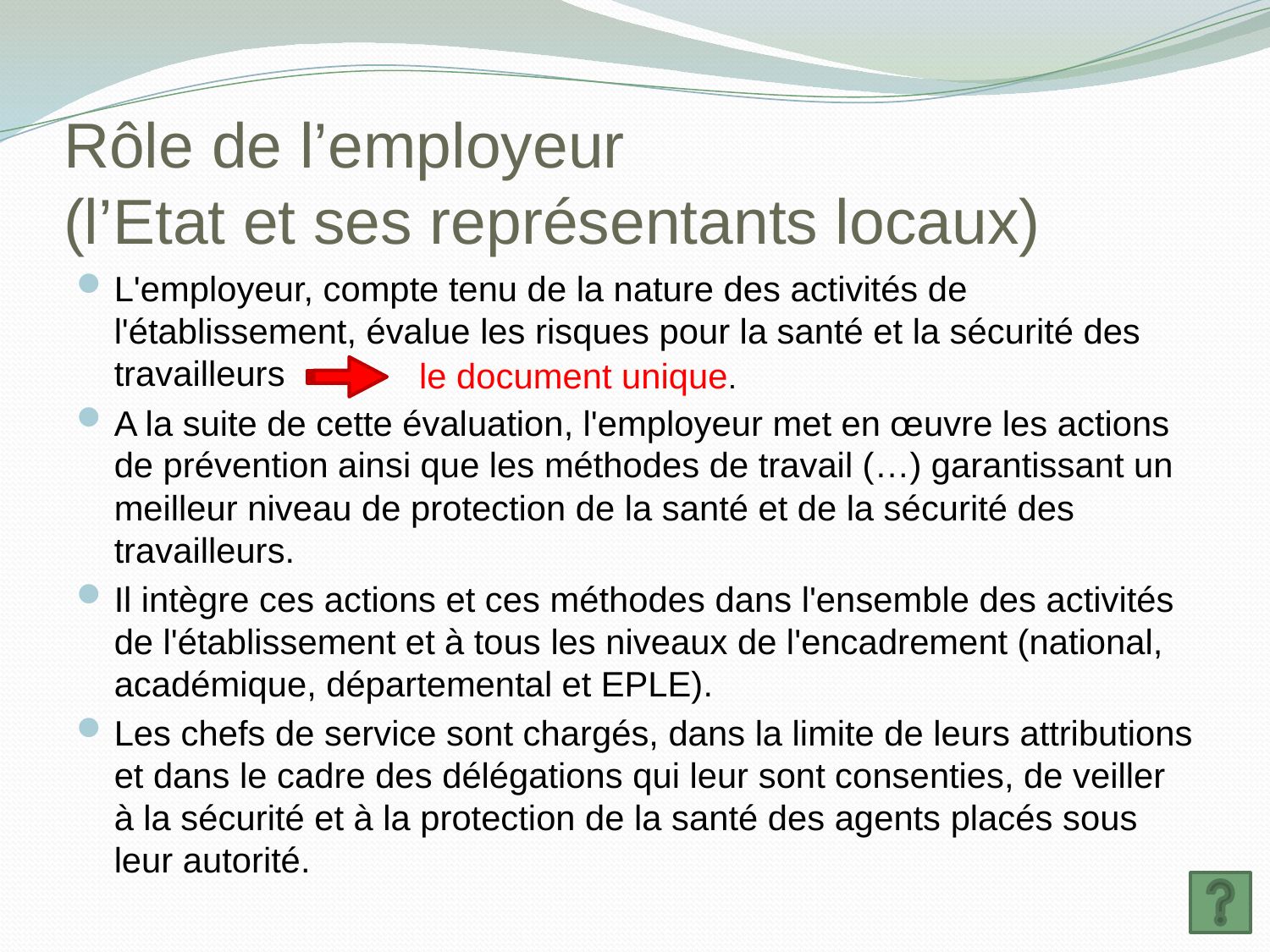

# Rôle de l’employeur (l’Etat et ses représentants locaux)
L'employeur, compte tenu de la nature des activités de l'établissement, évalue les risques pour la santé et la sécurité des travailleurs
A la suite de cette évaluation, l'employeur met en œuvre les actions de prévention ainsi que les méthodes de travail (…) garantissant un meilleur niveau de protection de la santé et de la sécurité des travailleurs.
Il intègre ces actions et ces méthodes dans l'ensemble des activités de l'établissement et à tous les niveaux de l'encadrement (national, académique, départemental et EPLE).
Les chefs de service sont chargés, dans la limite de leurs attributions et dans le cadre des délégations qui leur sont consenties, de veiller à la sécurité et à la protection de la santé des agents placés sous leur autorité.
le document unique.